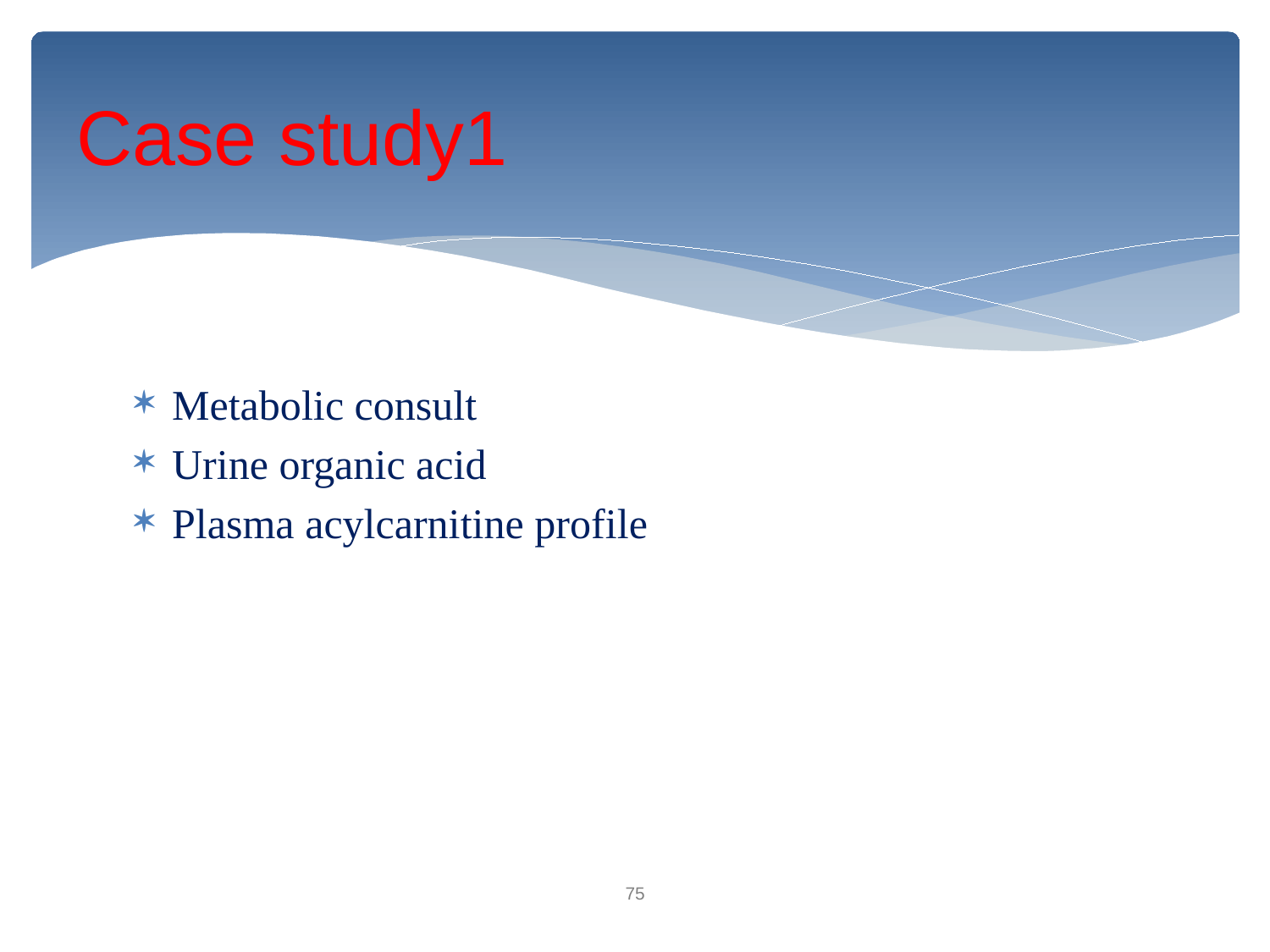

# Case study1
Metabolic consult
Urine organic acid
Plasma acylcarnitine profile

75